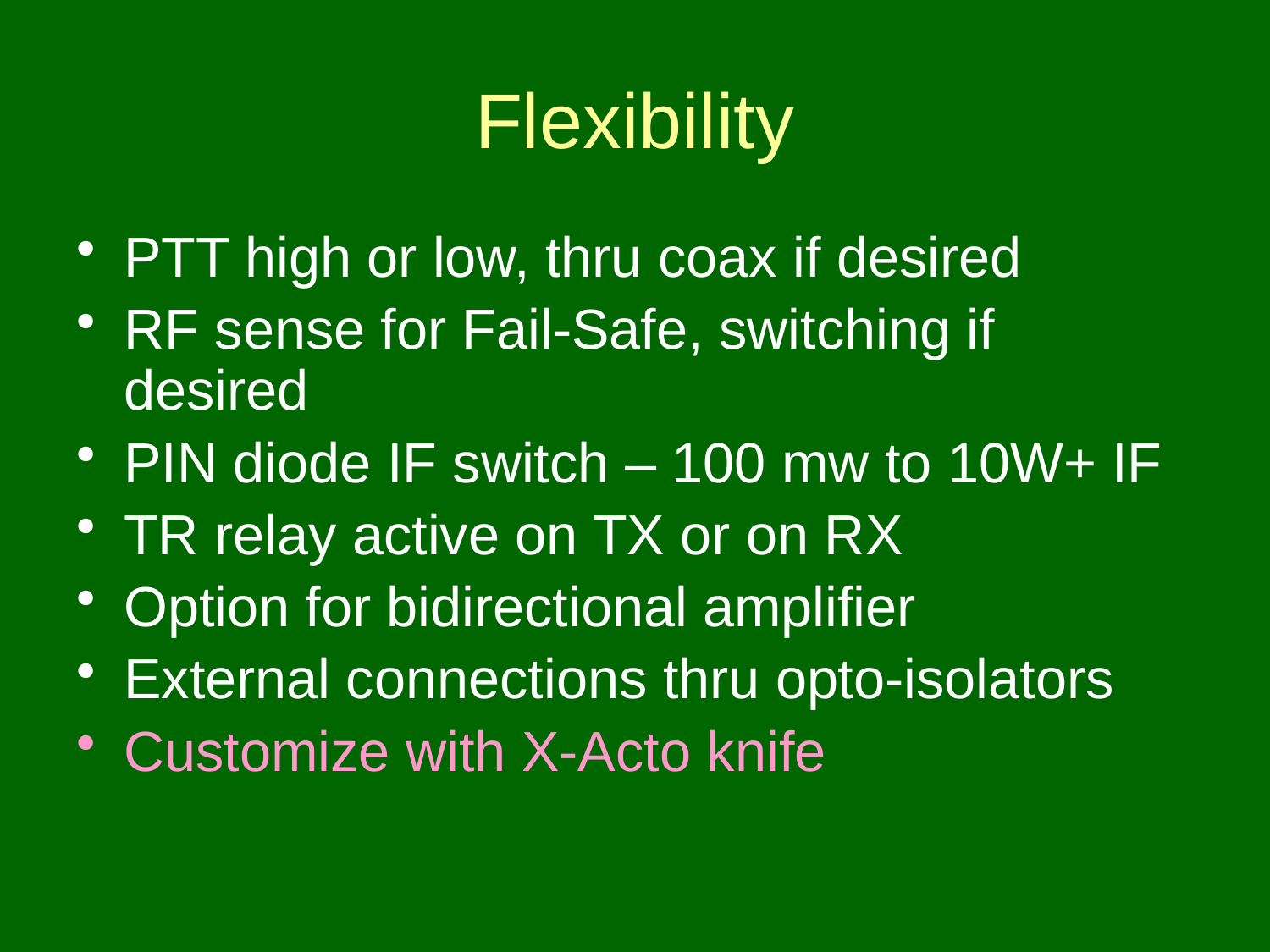

# Flexibility
PTT high or low, thru coax if desired
RF sense for Fail-Safe, switching if desired
PIN diode IF switch – 100 mw to 10W+ IF
TR relay active on TX or on RX
Option for bidirectional amplifier
External connections thru opto-isolators
Customize with X-Acto knife